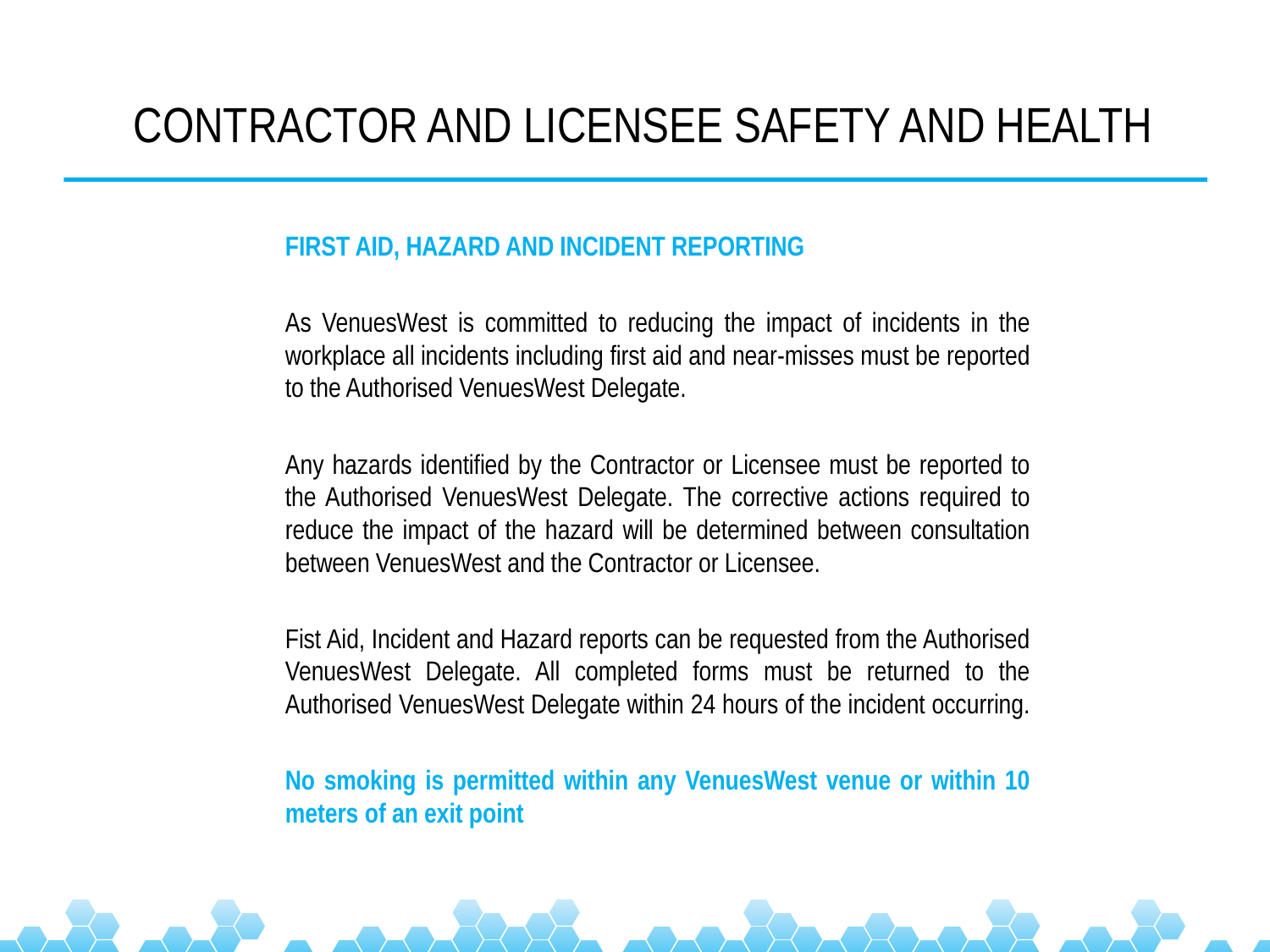

# CONTRACTOR AND LICENSEE SAFETY AND HEALTH
			FIRST AID, HAZARD AND INCIDENT REPORTING

	As VenuesWest is committed to reducing the impact of incidents in the workplace all incidents including first aid and near-misses must be reported to the Authorised VenuesWest Delegate.

	Any hazards identified by the Contractor or Licensee must be reported to the Authorised VenuesWest Delegate. The corrective actions required to reduce the impact of the hazard will be determined between consultation between VenuesWest and the Contractor or Licensee.

	Fist Aid, Incident and Hazard reports can be requested from the Authorised VenuesWest Delegate. All completed forms must be returned to the Authorised VenuesWest Delegate within 24 hours of the incident occurring.

	No smoking is permitted within any VenuesWest venue or within 10 meters of an exit point